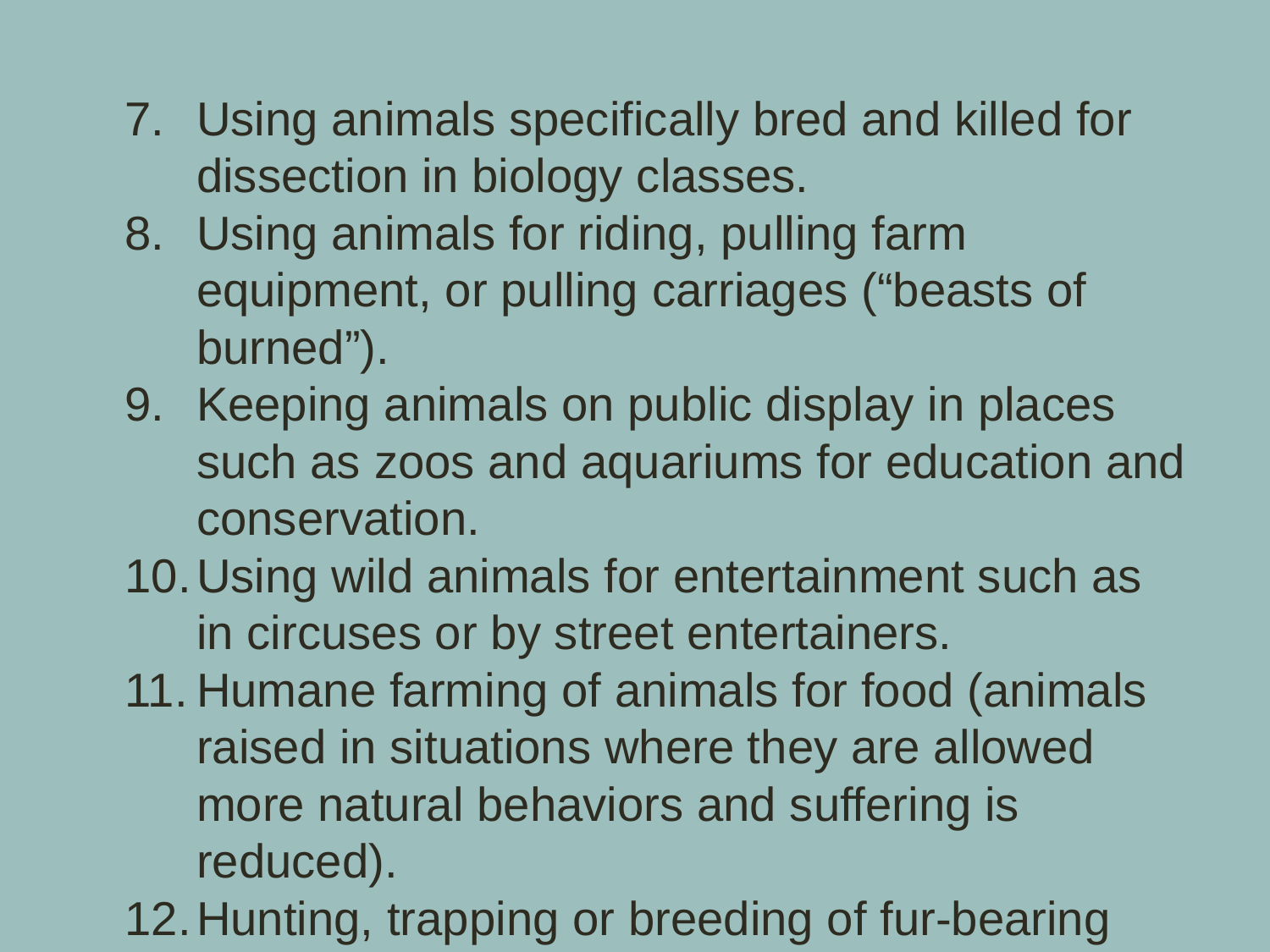

Using animals specifically bred and killed for dissection in biology classes.
Using animals for riding, pulling farm equipment, or pulling carriages (“beasts of burned”).
Keeping animals on public display in places such as zoos and aquariums for education and conservation.
Using wild animals for entertainment such as in circuses or by street entertainers.
Humane farming of animals for food (animals raised in situations where they are allowed more natural behaviors and suffering is reduced).
Hunting, trapping or breeding of fur-bearing animals for fur products such as coats, boots, and hats.